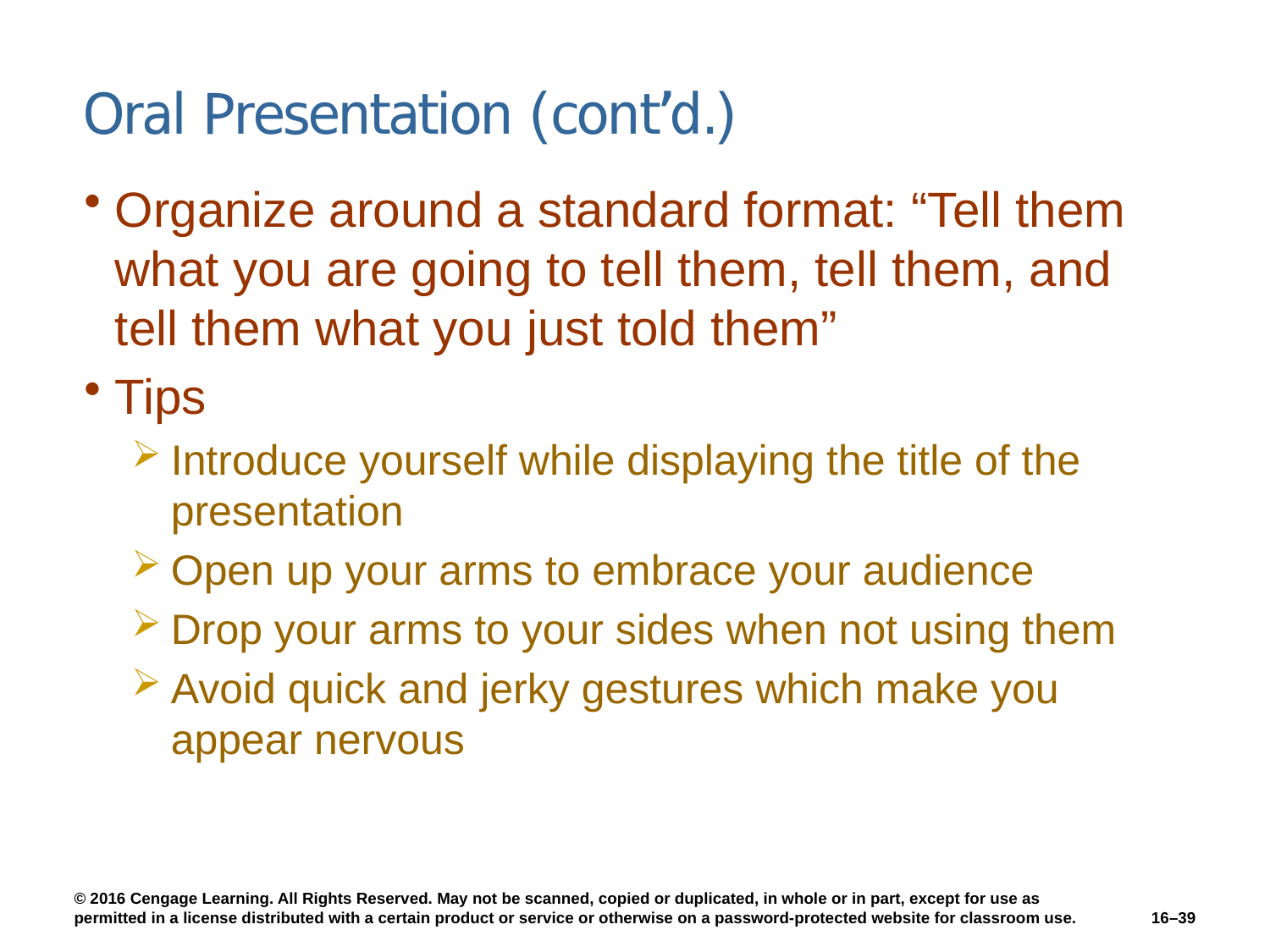

# Oral Presentation (cont’d.)
Organize around a standard format: “Tell them what you are going to tell them, tell them, and tell them what you just told them”
Tips
Introduce yourself while displaying the title of the presentation
Open up your arms to embrace your audience
Drop your arms to your sides when not using them
Avoid quick and jerky gestures which make you appear nervous

16–39
© 2016 Cengage Learning. All Rights Reserved. May not be scanned, copied or duplicated, in whole or in part, except for use as permitted in a license distributed with a certain product or service or otherwise on a password-protected website for classroom use.